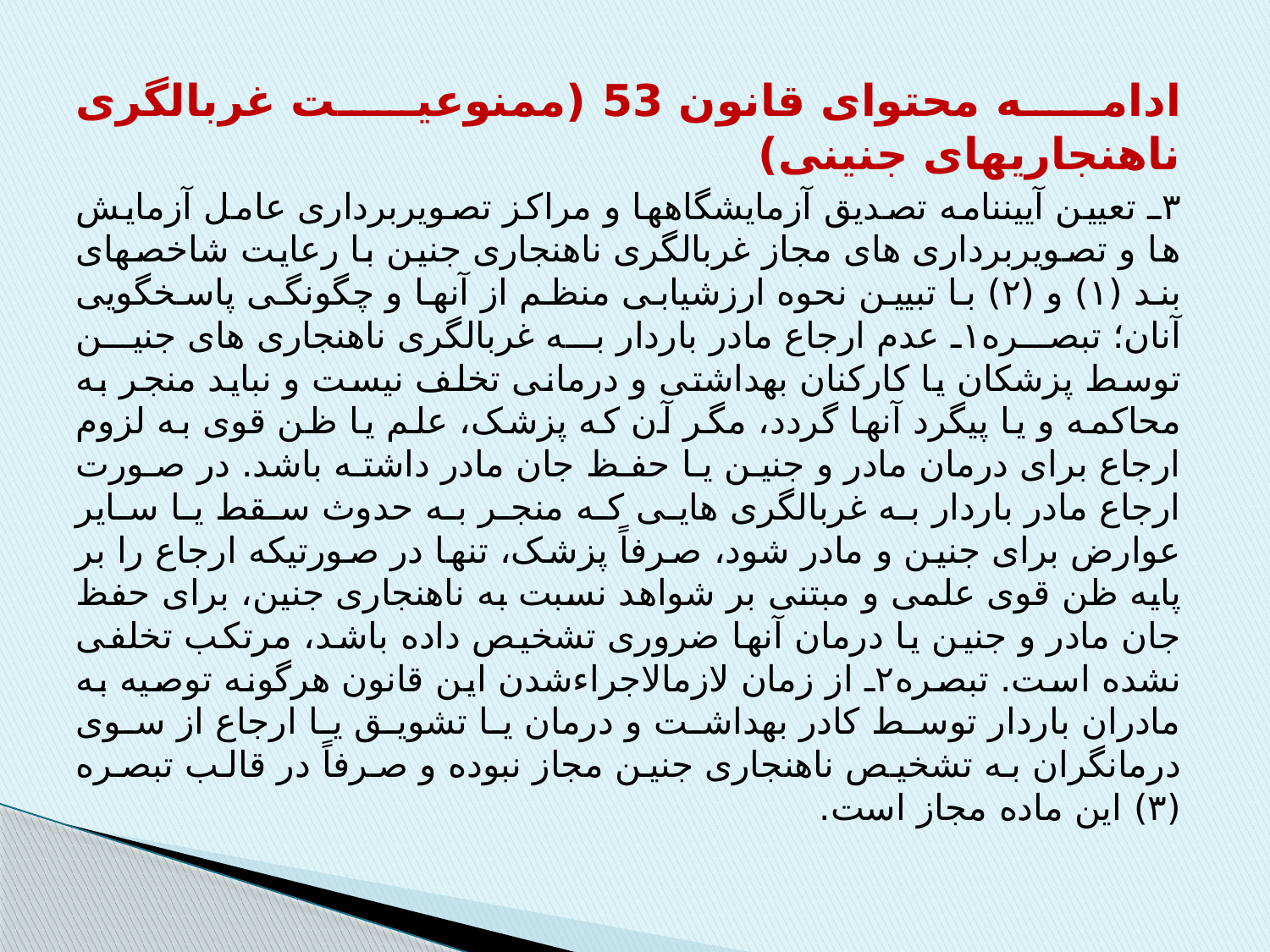

ادامه محتوای قانون 53 (ممنوعیت غربالگری ناهنجاریهای جنینی)
۳ـ تعیین آیین­نامه تصدیق آزمایشگاهها و مراکز تصویربرداری عامل آزمایش ها و تصویربرداری های مجاز غربالگری ناهنجاری جنین با رعایت شاخص­های بند (۱) و (۲) با تبیین نحوه ارزشیابی منظم از آنها و چگونگی پاسخگویی آنان؛ تبصره۱ـ عدم ارجاع مادر باردار به غربالگری ناهنجاری های جنین توسط پزشکان یا کارکنان بهداشتی و درمانی تخلف نیست و نباید منجر به محاکمه و یا پیگرد آنها گردد، مگر آن که پزشک، علم یا ظن قوی به لزوم ارجاع برای درمان مادر و جنین یا حفظ جان مادر داشته باشد. در صورت ارجاع مادر باردار به غربالگری هایی که منجر به حدوث سقط یا سایر عوارض برای جنین و مادر شود، صرفاً پزشک، تنها در صورتی­که ارجاع را بر پایه ظن قوی علمی و مبتنی بر شواهد نسبت به ناهنجاری جنین، برای حفظ جان مادر و جنین یا درمان آنها ضروری تشخیص داده باشد، مرتکب تخلفی نشده است. تبصره۲ـ از زمان لازم­الاجراءشدن این قانون هرگونه توصیه به مادران باردار توسط کادر بهداشت و درمان یا تشویق یا ارجاع از سوی درمانگران به تشخیص ناهنجاری جنین مجاز نبوده و صرفاً در قالب تبصره (۳) این ماده مجاز است.